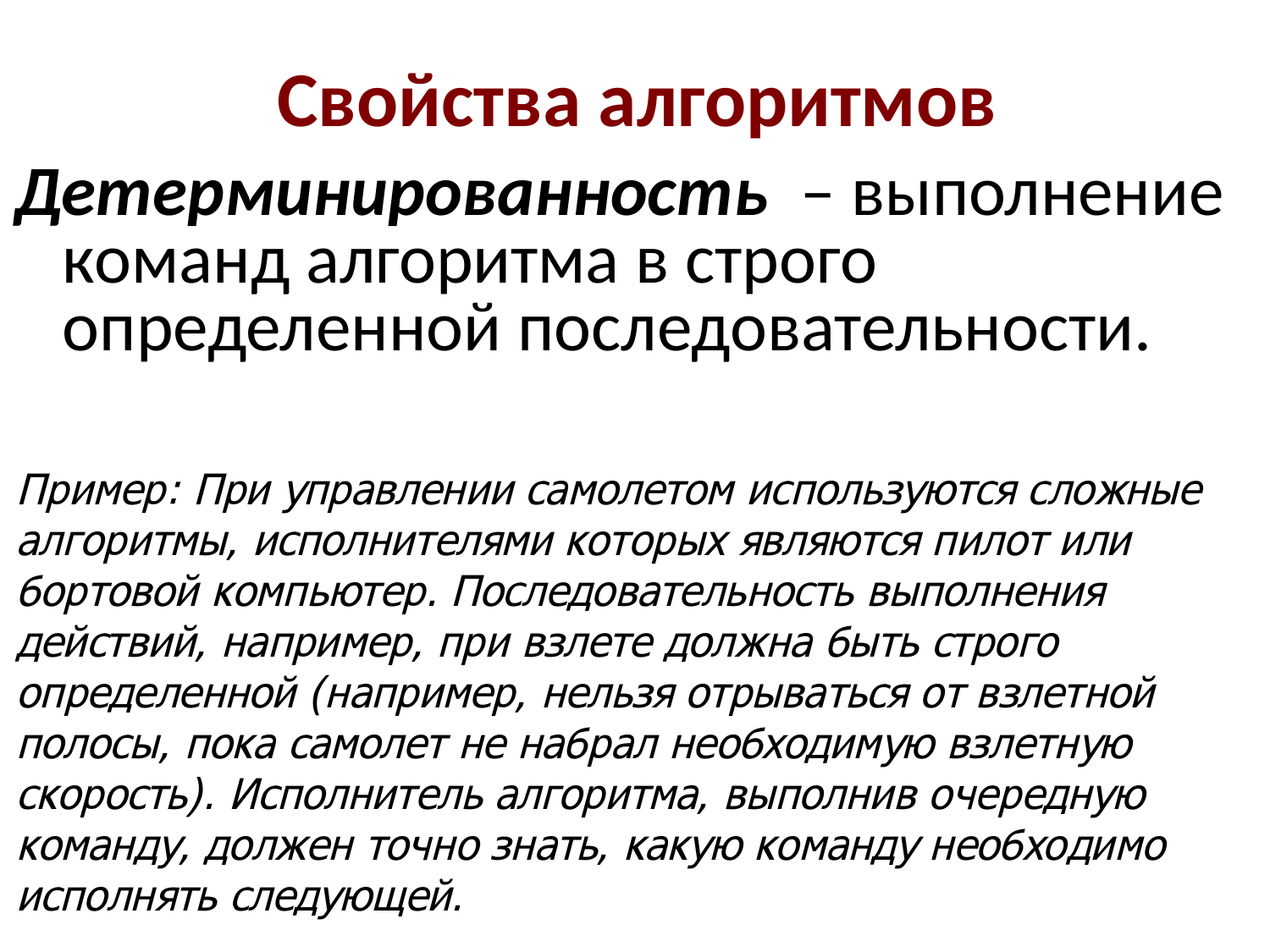

# Свойства алгоритмов
Детерминированность  – выполнение команд алгоритма в строго определенной последовательности.
Пример: При управлении самолетом ис­пользуются сложные алгоритмы, исполнителями которых являются пилот или бортовой компьютер. Последователь­ность выполнения действий, например, при взлете должна быть строго определенной (например, нельзя отрываться от взлетной полосы, пока самолет не набрал необходимую взлетную скорость). Исполнитель алгоритма, выполнив оче­редную команду, должен точно знать, какую команду необхо­димо исполнять следующей.